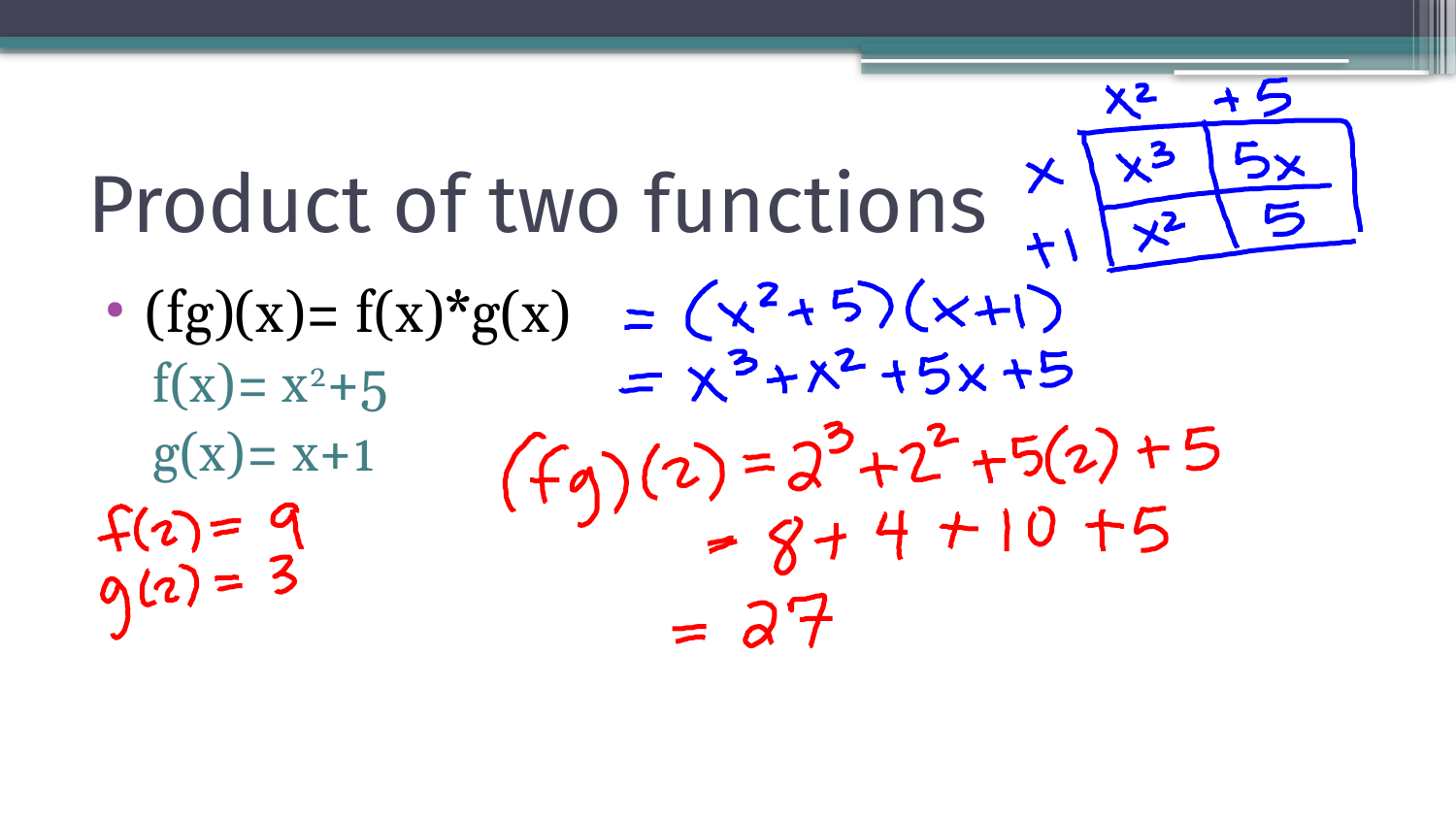

# Product of two functions

(fg)(x)= f(x)*g(x)
f(x)= x2+5
g(x)= x+1